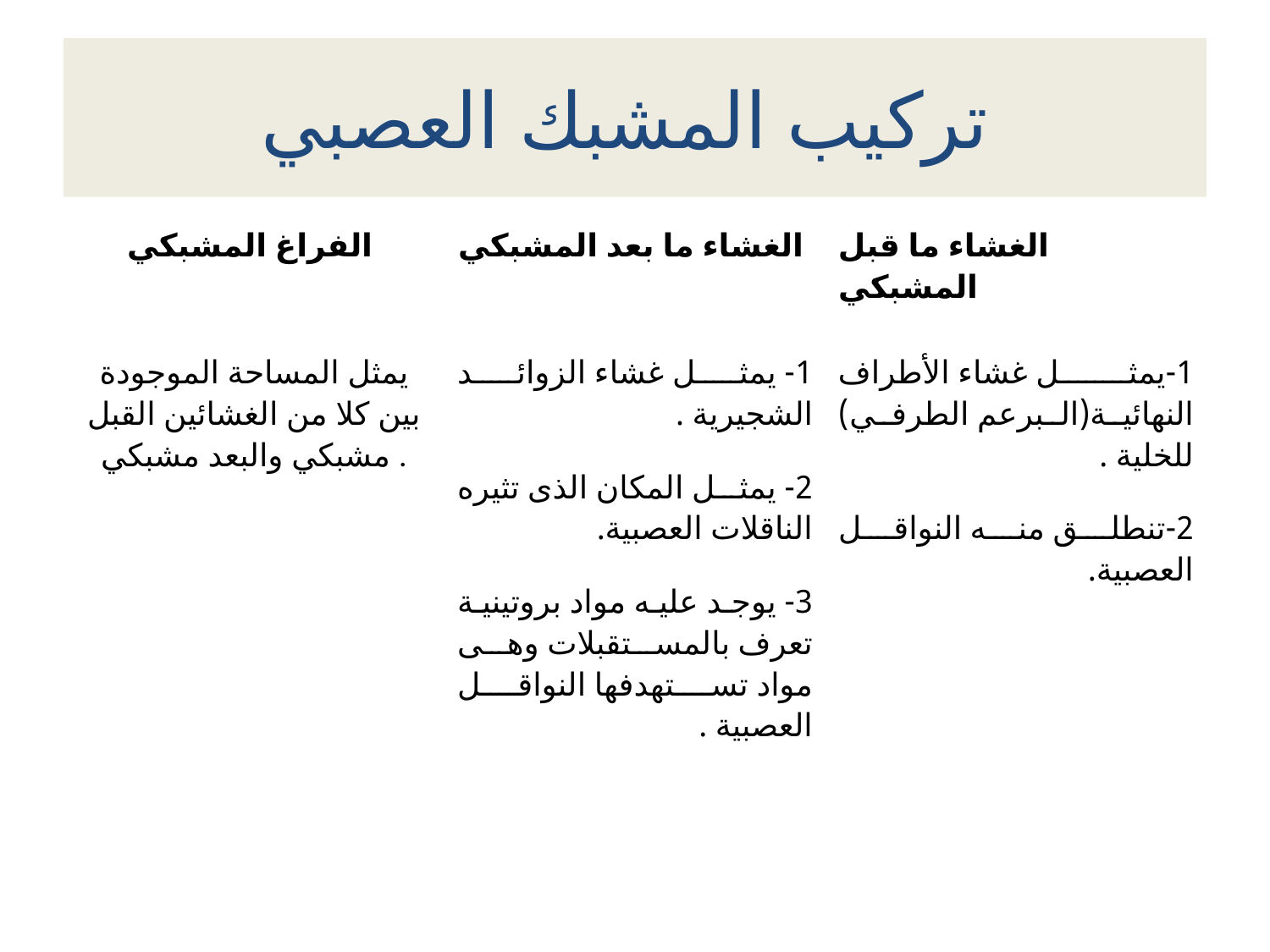

# تركيب المشبك العصبي
| الفراغ المشبكي | الغشاء ما بعد المشبكي | الغشاء ما قبل المشبكي |
| --- | --- | --- |
| يمثل المساحة الموجودة بين كلا من الغشائين القبل مشبكي والبعد مشبكي . | 1- يمثل غشاء الزوائد الشجيرية . 2- يمثل المكان الذى تثيره الناقلات العصبية. 3- يوجد عليه مواد بروتينية تعرف بالمستقبلات وهى مواد تستهدفها النواقل العصبية . | 1-يمثل غشاء الأطراف النهائية(البرعم الطرفي) للخلية . 2-تنطلق منه النواقل العصبية. |
|  |  |  |
|  |  |  |
|  |  |  |